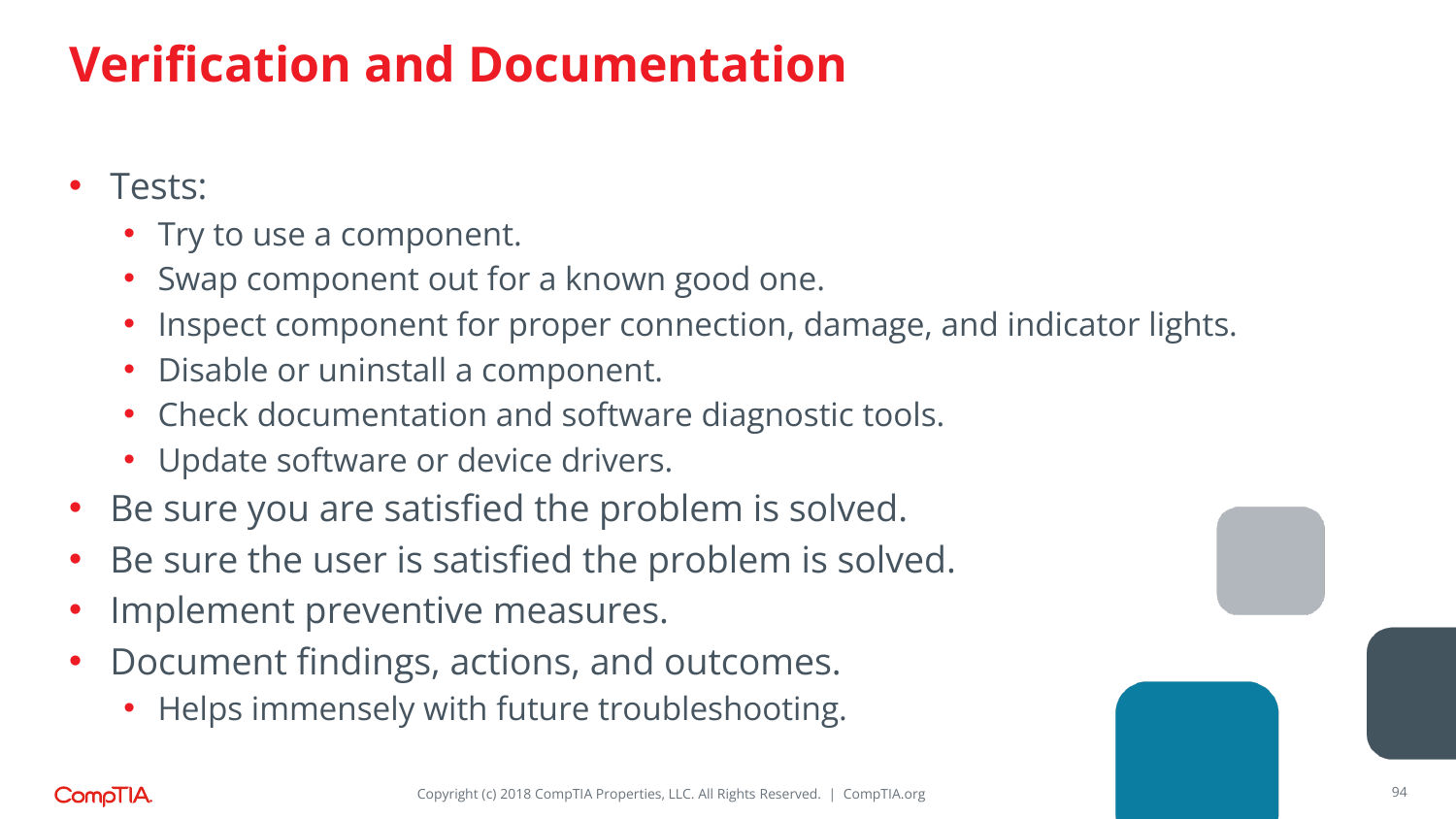

# Verification and Documentation
Tests:
Try to use a component.
Swap component out for a known good one.
Inspect component for proper connection, damage, and indicator lights.
Disable or uninstall a component.
Check documentation and software diagnostic tools.
Update software or device drivers.
Be sure you are satisfied the problem is solved.
Be sure the user is satisfied the problem is solved.
Implement preventive measures.
Document findings, actions, and outcomes.
Helps immensely with future troubleshooting.
94